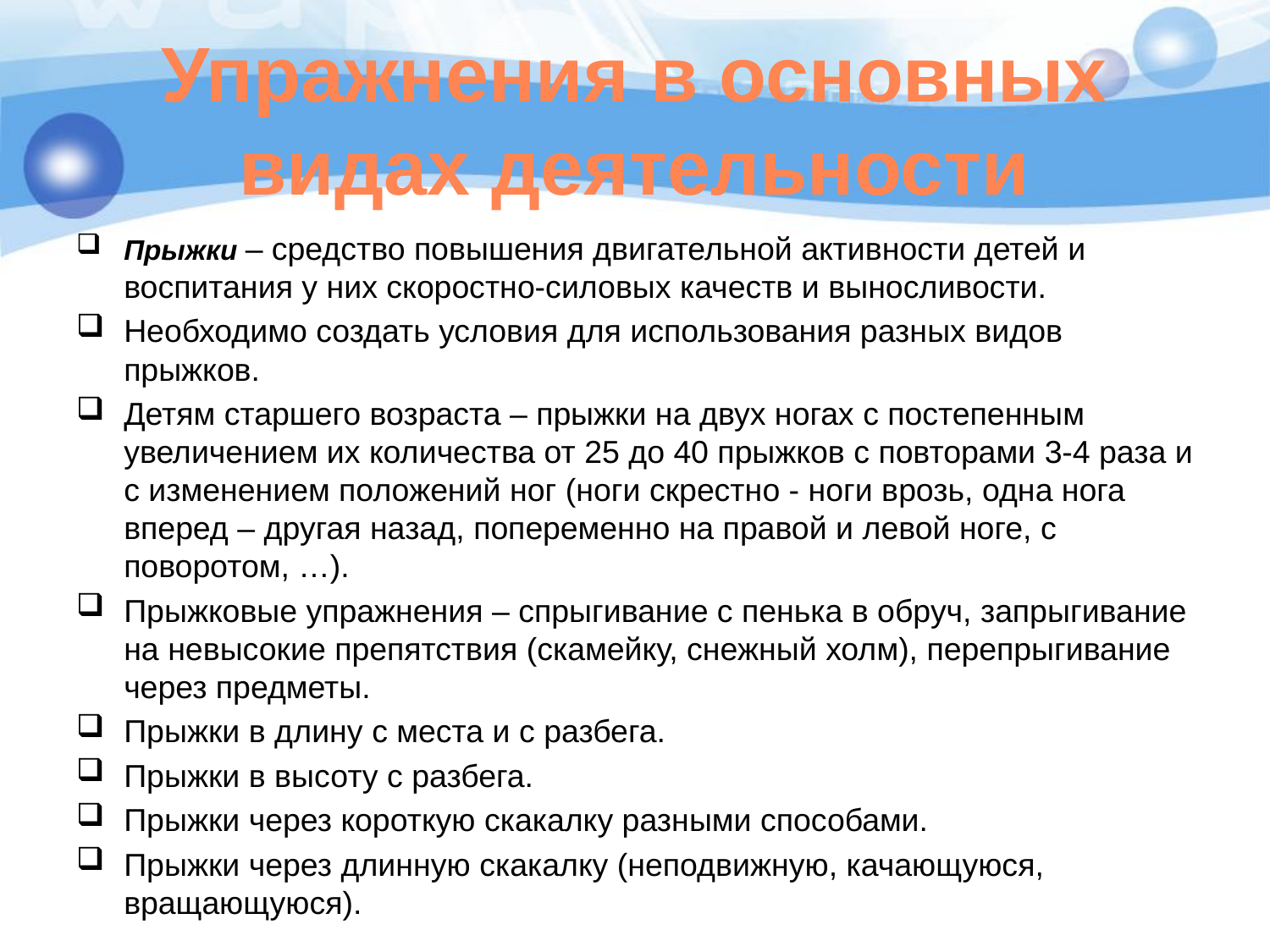

# Упражнения в основных видах деятельности
Прыжки – средство повышения двигательной активности детей и воспитания у них скоростно-силовых качеств и выносливости.
Необходимо создать условия для использования разных видов прыжков.
Детям старшего возраста – прыжки на двух ногах с постепенным увеличением их количества от 25 до 40 прыжков с повторами 3-4 раза и с изменением положений ног (ноги скрестно - ноги врозь, одна нога вперед – другая назад, попеременно на правой и левой ноге, с поворотом, …).
Прыжковые упражнения – спрыгивание с пенька в обруч, запрыгивание на невысокие препятствия (скамейку, снежный холм), перепрыгивание через предметы.
Прыжки в длину с места и с разбега.
Прыжки в высоту с разбега.
Прыжки через короткую скакалку разными способами.
Прыжки через длинную скакалку (неподвижную, качающуюся, вращающуюся).